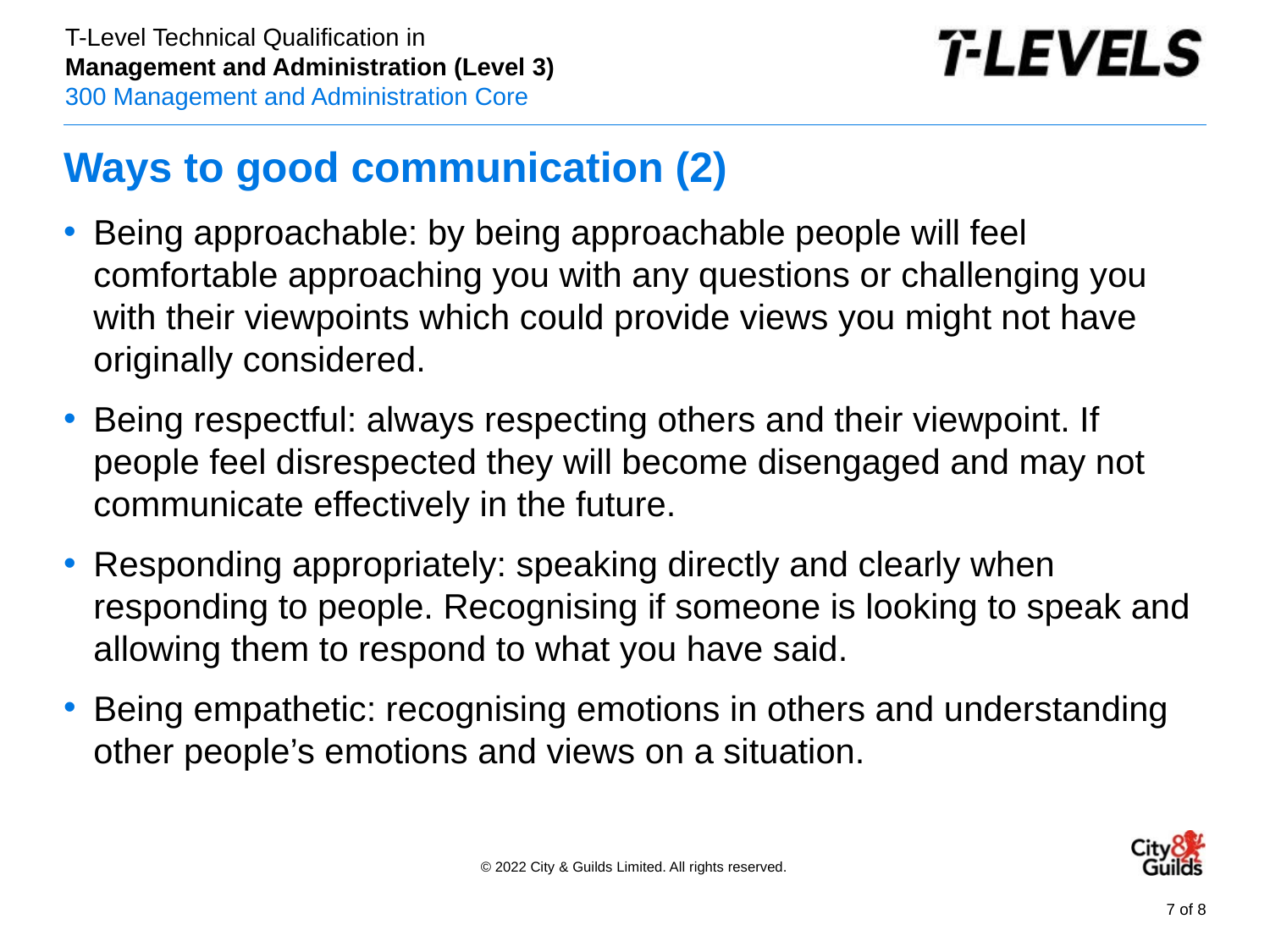

# Ways to good communication (2)
Being approachable: by being approachable people will feel comfortable approaching you with any questions or challenging you with their viewpoints which could provide views you might not have originally considered.
Being respectful: always respecting others and their viewpoint. If people feel disrespected they will become disengaged and may not communicate effectively in the future.
Responding appropriately: speaking directly and clearly when responding to people. Recognising if someone is looking to speak and allowing them to respond to what you have said.
Being empathetic: recognising emotions in others and understanding other people’s emotions and views on a situation.